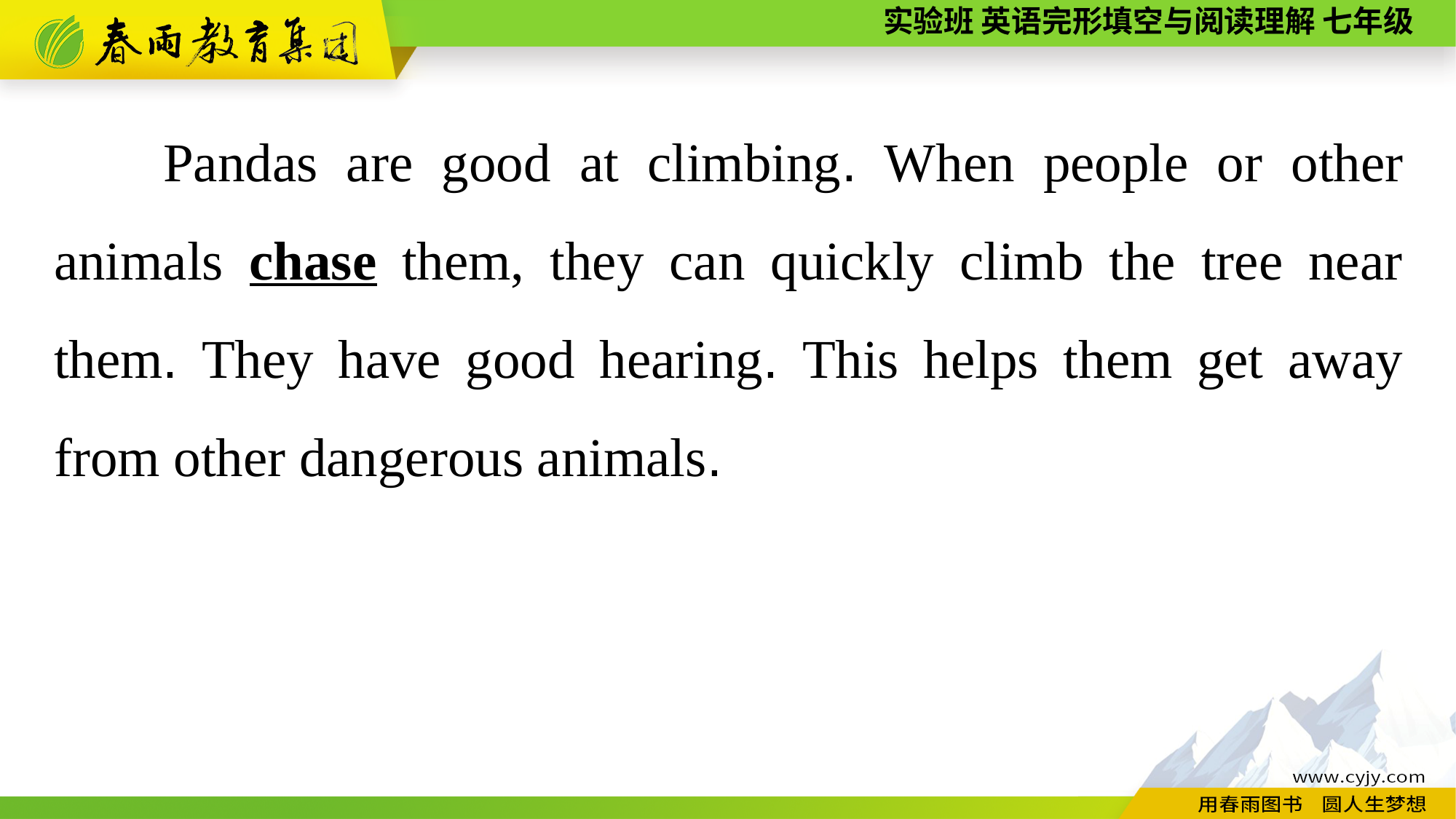

Pandas are good at climbing. When people or other animals chase them, they can quickly climb the tree near them. They have good hearing. This helps them get away from other dangerous animals.